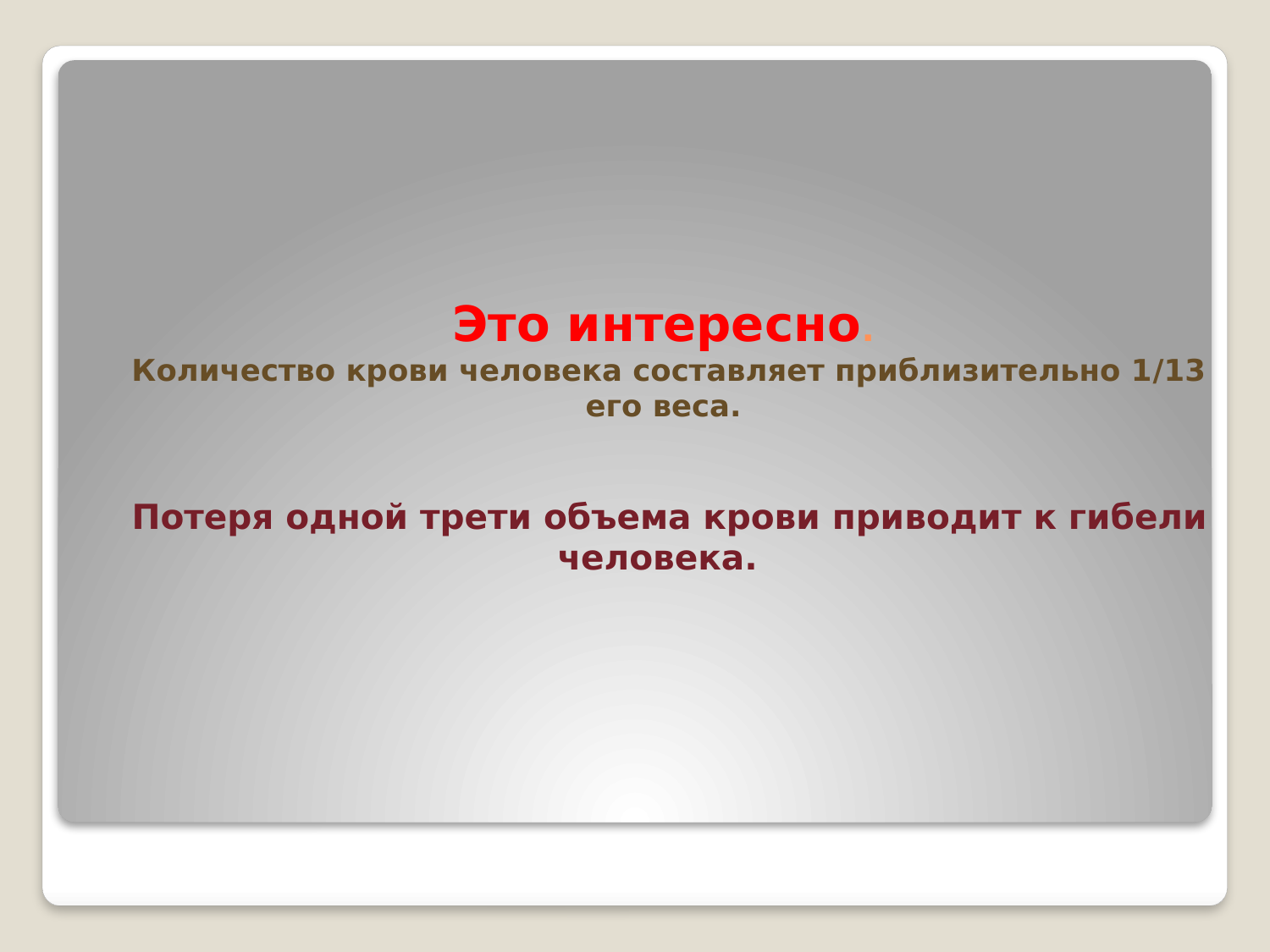

# Это интересно. Количество крови человека составляет приблизительно 1/13 его веса. Потеря одной трети объема крови приводит к гибели человека.